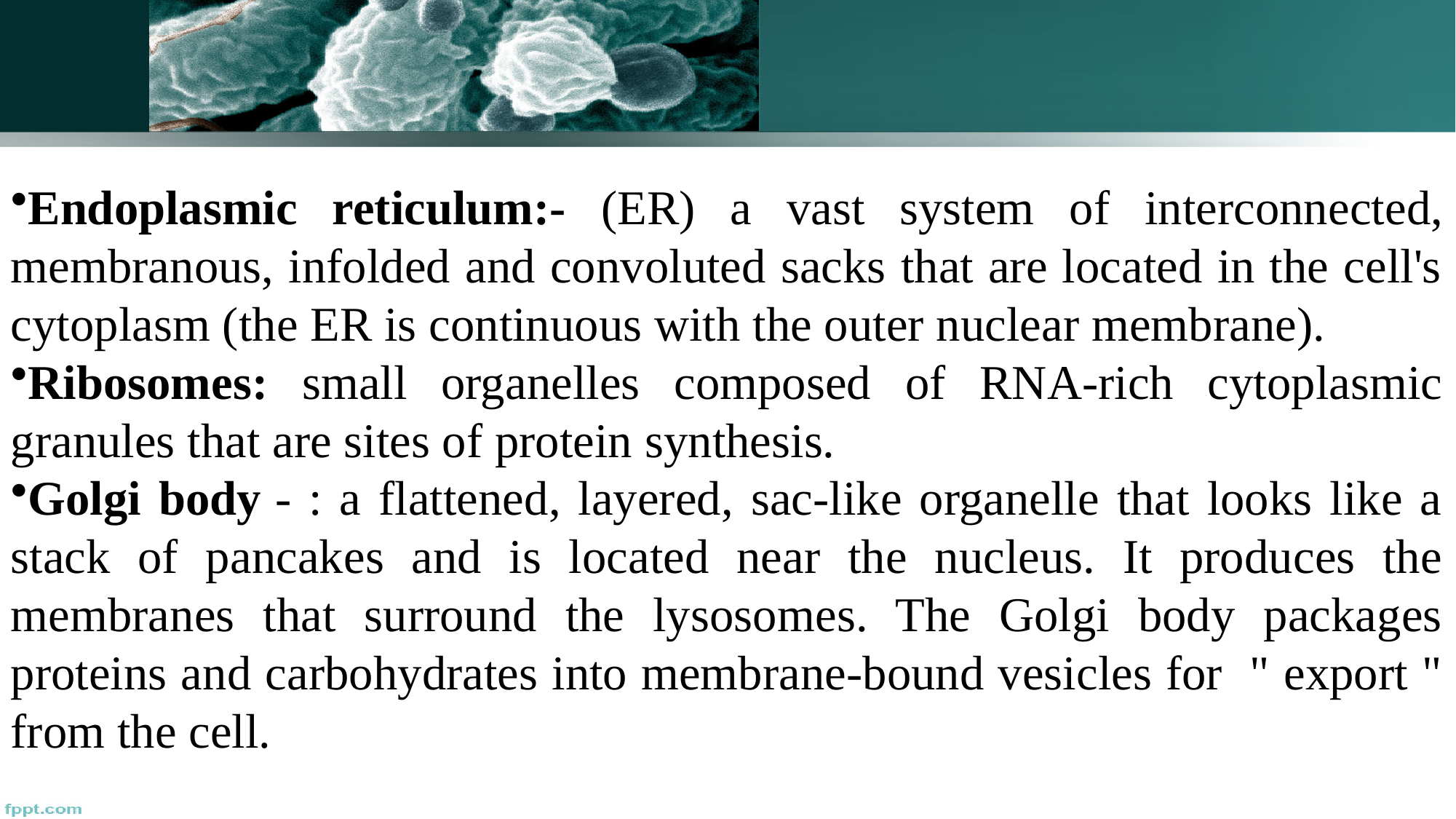

Endoplasmic reticulum:- (ER) a vast system of interconnected, membranous, infolded and convoluted sacks that are located in the cell's cytoplasm (the ER is continuous with the outer nuclear membrane).
Ribosomes: small organelles composed of RNA-rich cytoplasmic granules that are sites of protein synthesis.
Golgi body - : a flattened, layered, sac-like organelle that looks like a stack of pancakes and is located near the nucleus. It produces the membranes that surround the lysosomes. The Golgi body packages proteins and carbohydrates into membrane-bound vesicles for  " export " from the cell.